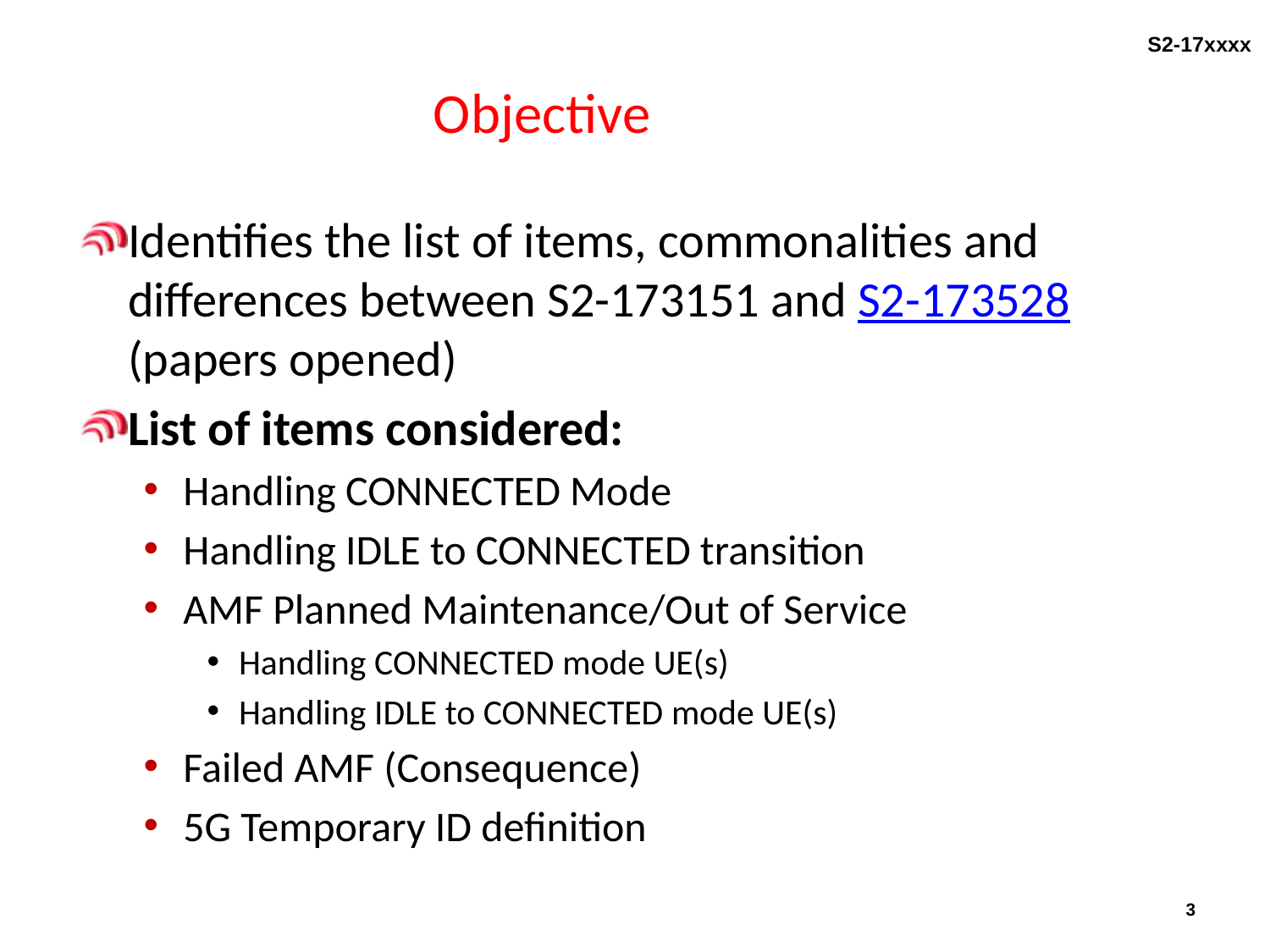

# Objective
Identifies the list of items, commonalities and differences between S2-173151 and S2-173528 (papers opened)
List of items considered:
Handling CONNECTED Mode
Handling IDLE to CONNECTED transition
AMF Planned Maintenance/Out of Service
Handling CONNECTED mode UE(s)
Handling IDLE to CONNECTED mode UE(s)
Failed AMF (Consequence)
5G Temporary ID definition